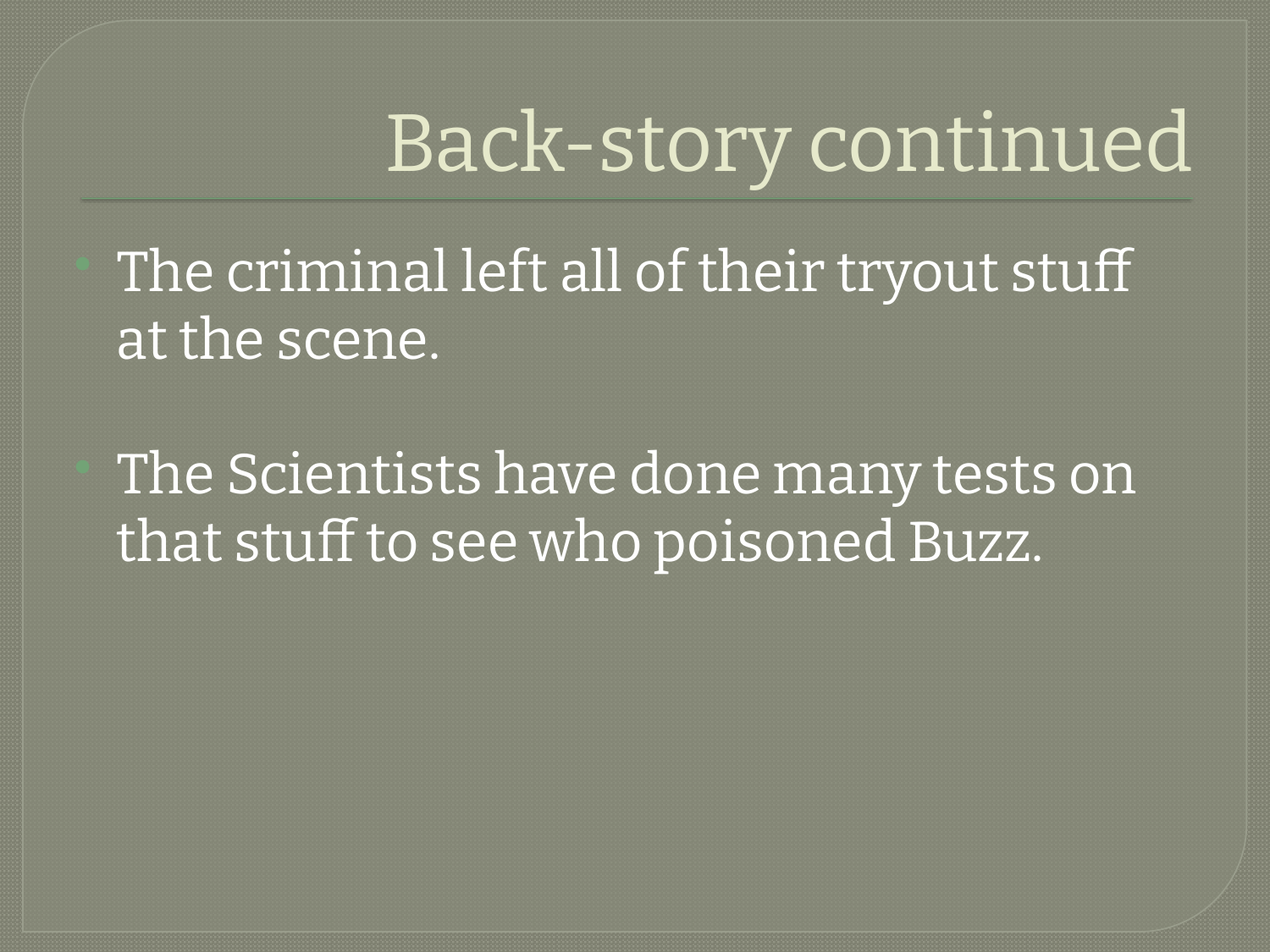

# Back-story continued
The criminal left all of their tryout stuff at the scene.

The Scientists have done many tests on that stuff to see who poisoned Buzz.